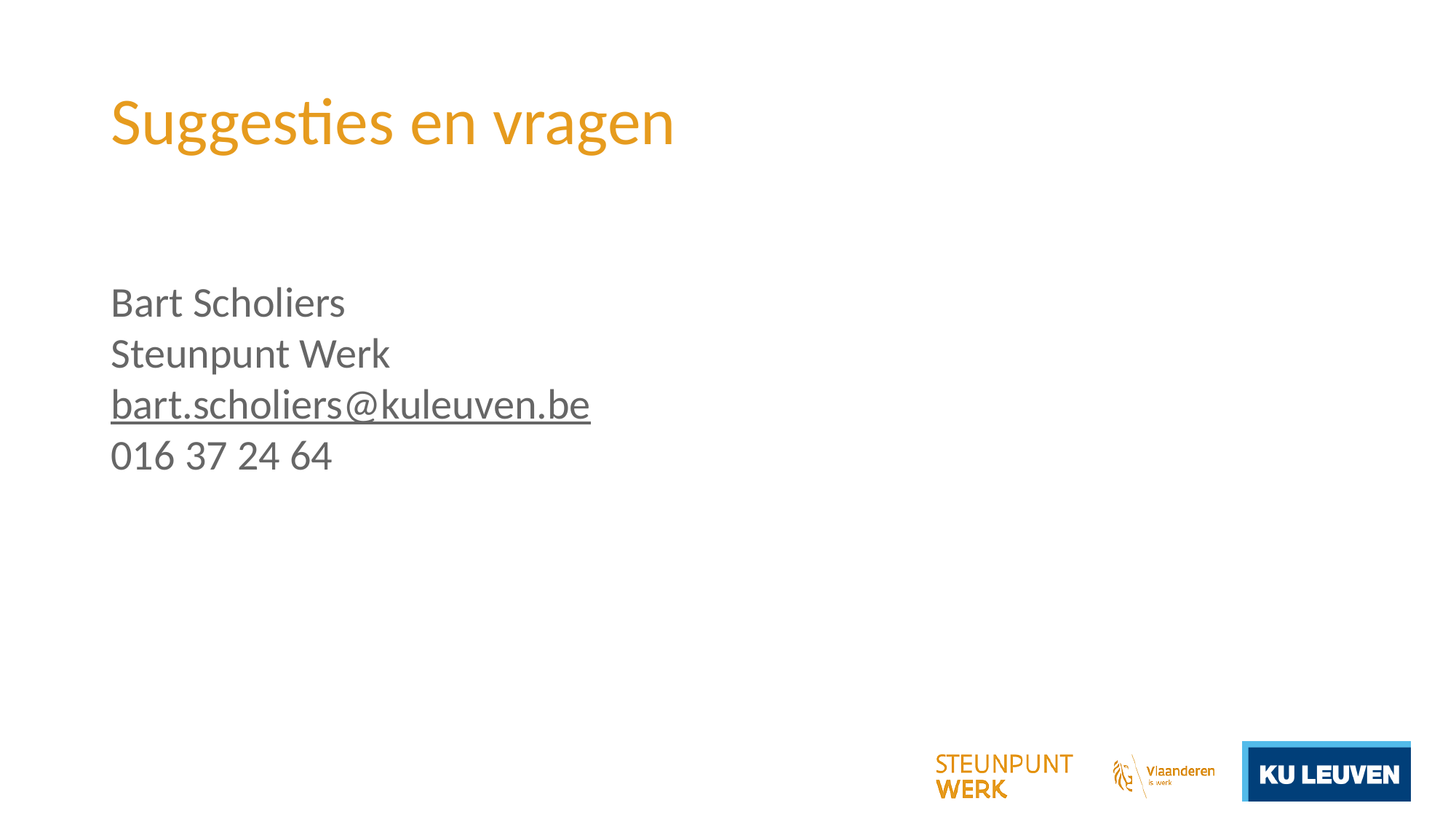

# Suggesties en vragen

Bart Scholiers
Steunpunt Werk
bart.scholiers@kuleuven.be
016 37 24 64